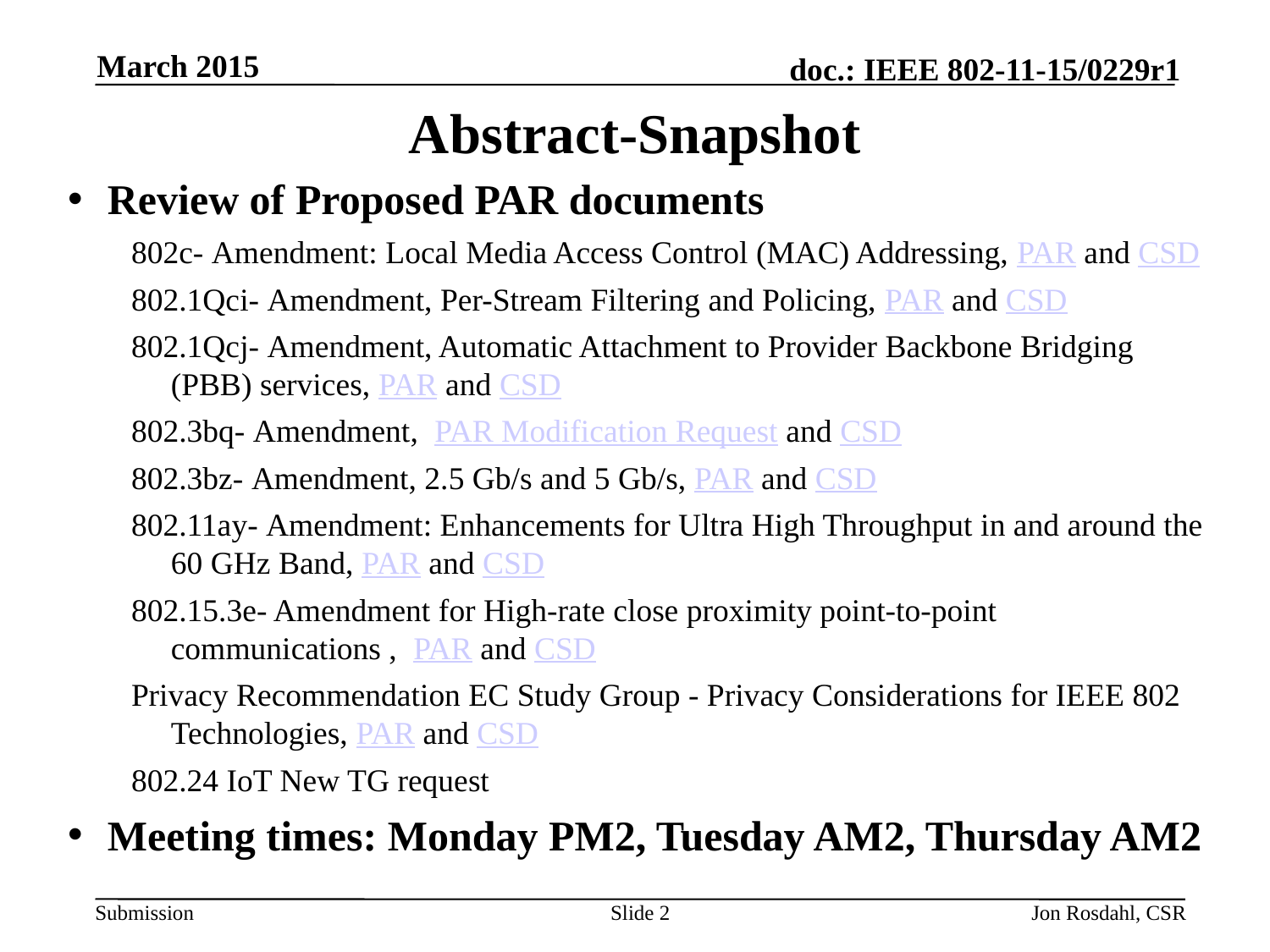

March 2015
# Abstract-Snapshot
Review of Proposed PAR documents
802c- Amendment: Local Media Access Control (MAC) Addressing, PAR and CSD
802.1Qci- Amendment, Per-Stream Filtering and Policing, PAR and CSD
802.1Qcj- Amendment, Automatic Attachment to Provider Backbone Bridging (PBB) services, PAR and CSD
802.3bq- Amendment,  PAR Modification Request and CSD
802.3bz- Amendment, 2.5 Gb/s and 5 Gb/s, PAR and CSD
802.11ay- Amendment: Enhancements for Ultra High Throughput in and around the 60 GHz Band, PAR and CSD
802.15.3e- Amendment for High-rate close proximity point-to-point communications ,  PAR and CSD
Privacy Recommendation EC Study Group - Privacy Considerations for IEEE 802 Technologies, PAR and CSD
802.24 IoT New TG request
Meeting times: Monday PM2, Tuesday AM2, Thursday AM2
Slide 2
Jon Rosdahl, CSR